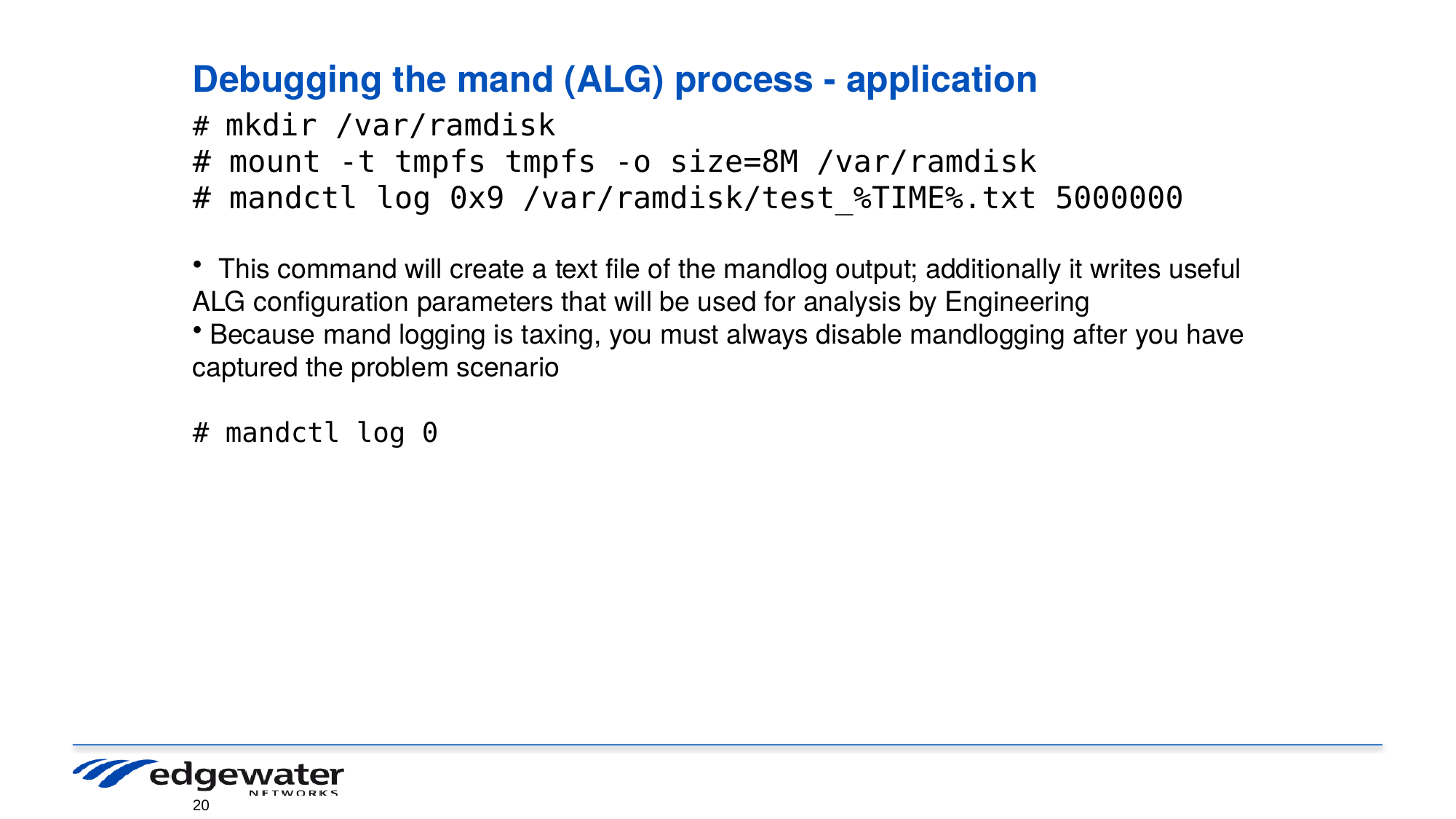

Debugging the mand (ALG) process - application
# mkdir /var/ramdisk
# mount -t tmpfs tmpfs -o size=8M /var/ramdisk
# mandctl log 0x9 /var/ramdisk/test_%TIME%.txt 5000000

 This command will create a text file of the mandlog output; additionally it writes useful ALG configuration parameters that will be used for analysis by Engineering
 Because mand logging is taxing, you must always disable mandlogging after you have captured the problem scenario

# mandctl log 0

20